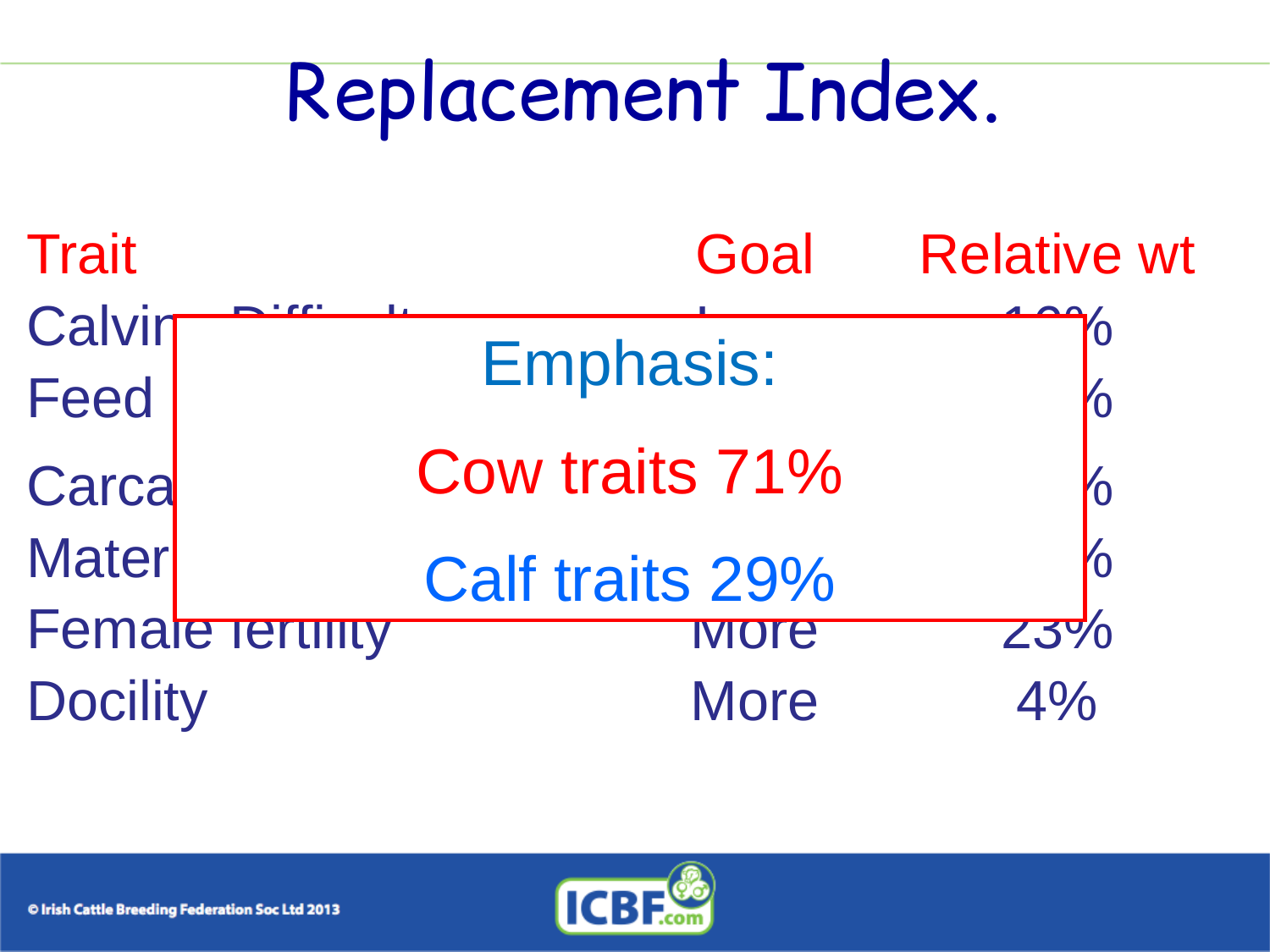

# Replacement Index.
| Trait | Goal | Relative wt |
| --- | --- | --- |
| Calving Difficulty | Less | 16% |
| Feed Intake | Less | 18% |
| Carcass wt (for age) | More | 21% |
| Maternal milk | More | 18% |
| Female fertility | More | 23% |
| Docility | More | 4% |
Emphasis:
Cow traits 71%
Calf traits 29%